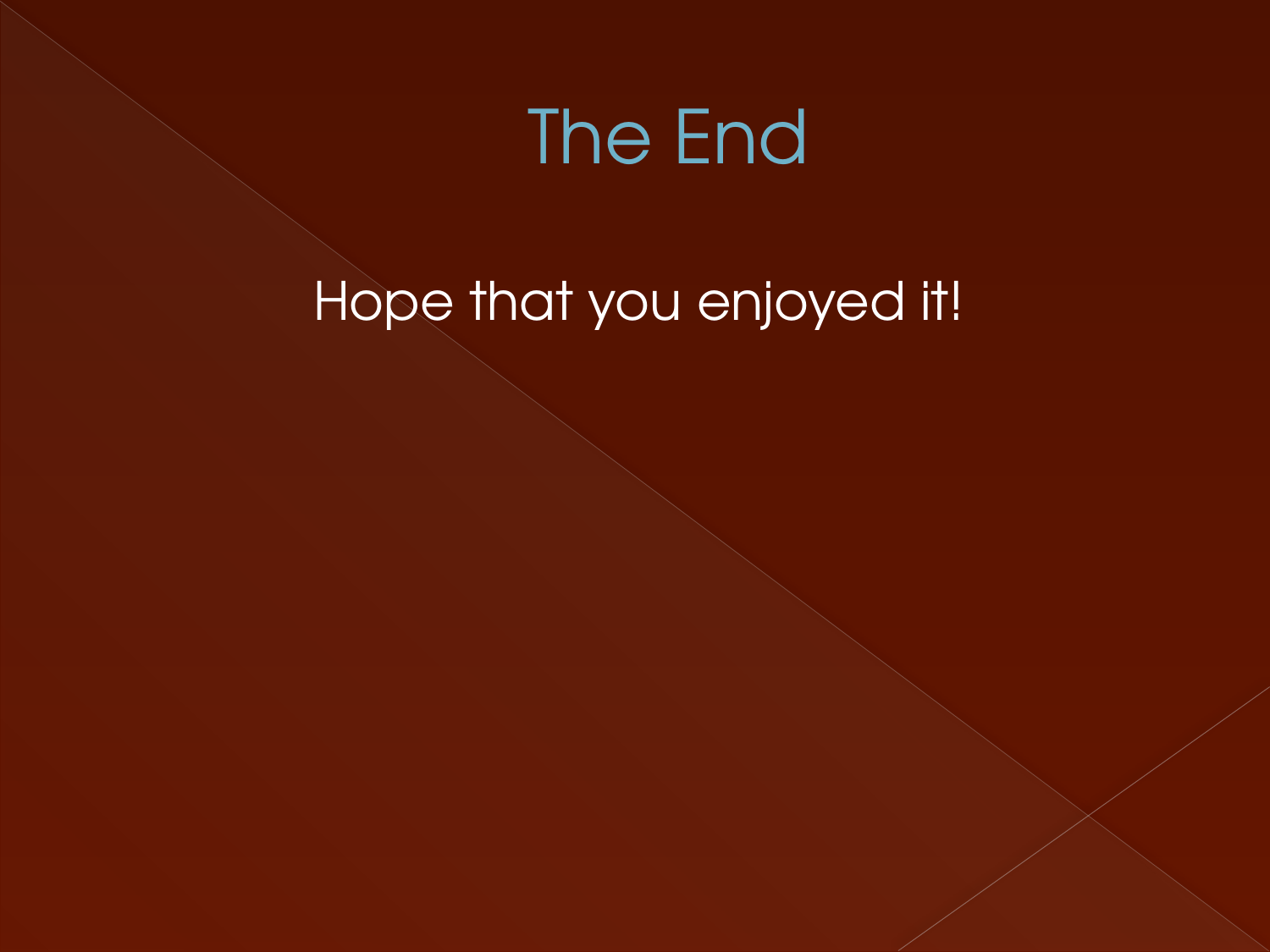

# The End
Hope that you enjoyed it!